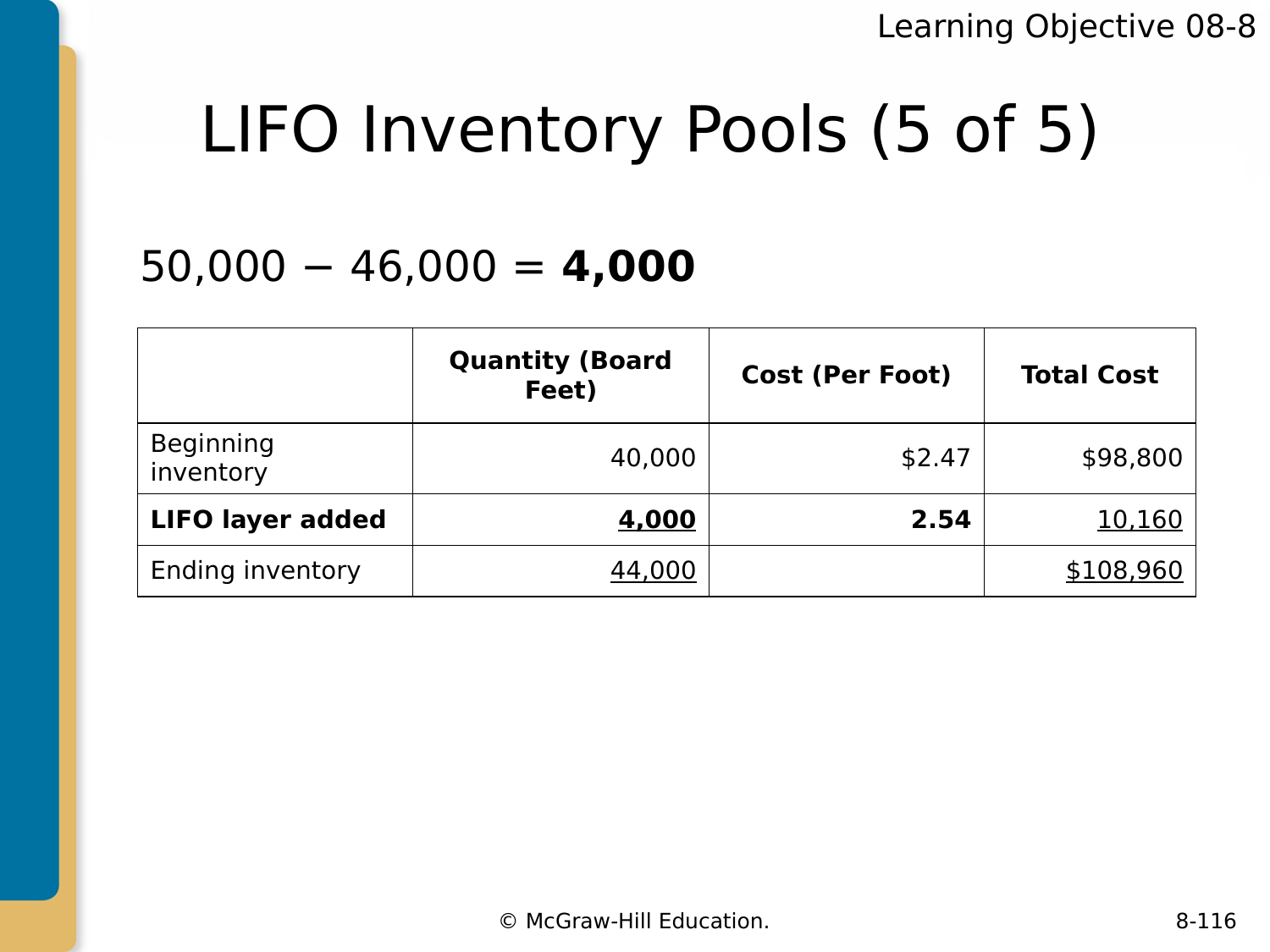

Learning Objective 08-8
# LIFO Inventory Pools (5 of 5)
50,000 − 46,000 = 4,000
|  | Quantity (Board Feet) | Cost (Per Foot) | Total Cost |
| --- | --- | --- | --- |
| Beginning inventory | 40,000 | $2.47 | $98,800 |
| LIFO layer added | 4,000 | 2.54 | 10,160 |
| Ending inventory | 44,000 |  | $108,960 |